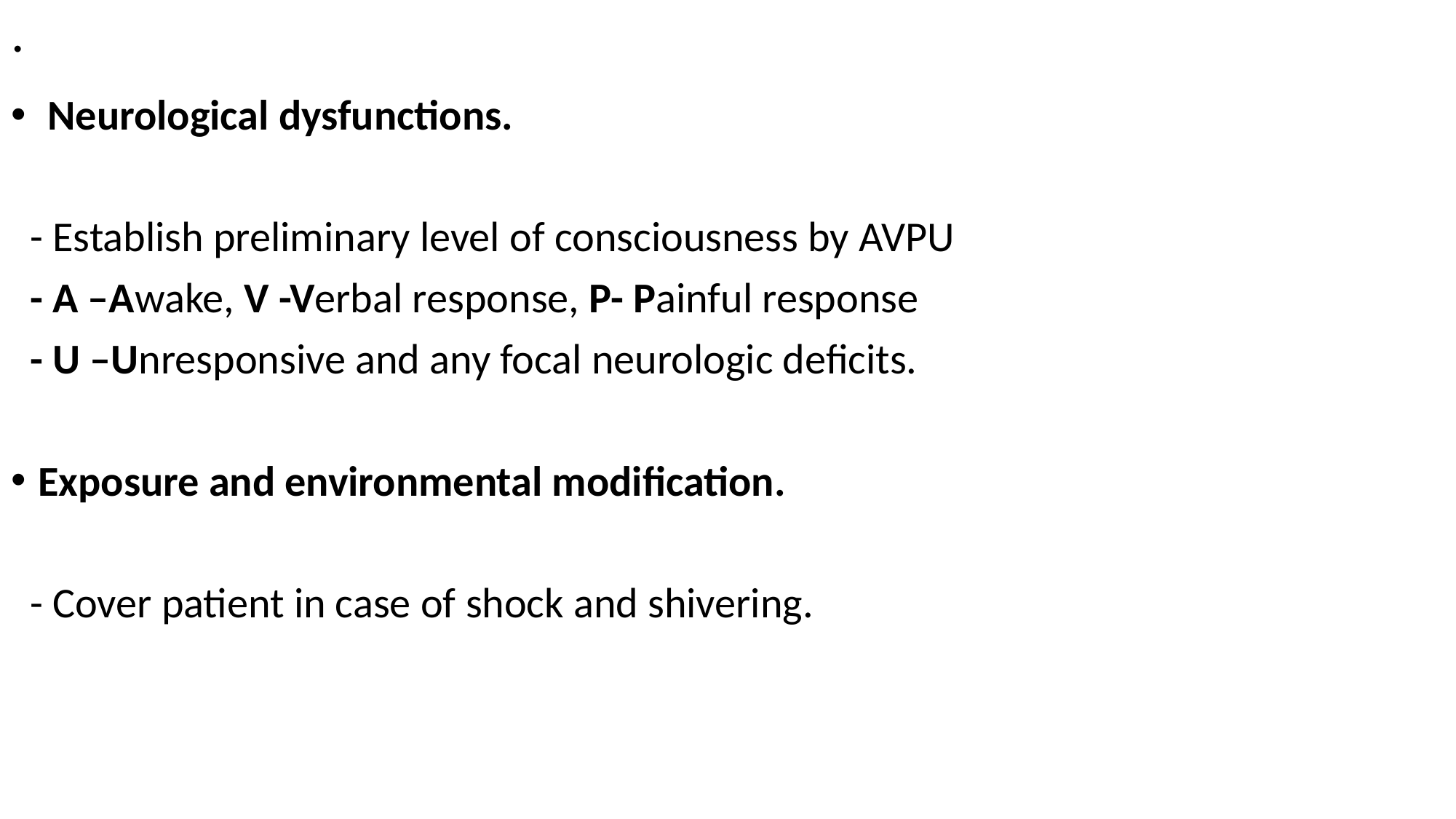

# .
 Neurological dysfunctions.

  - Establish preliminary level of consciousness by AVPU
  - A –Awake, V -Verbal response, P- Painful response
  - U –Unresponsive and any focal neurologic deficits.

Exposure and environmental modification.

  - Cover patient in case of shock and shivering.